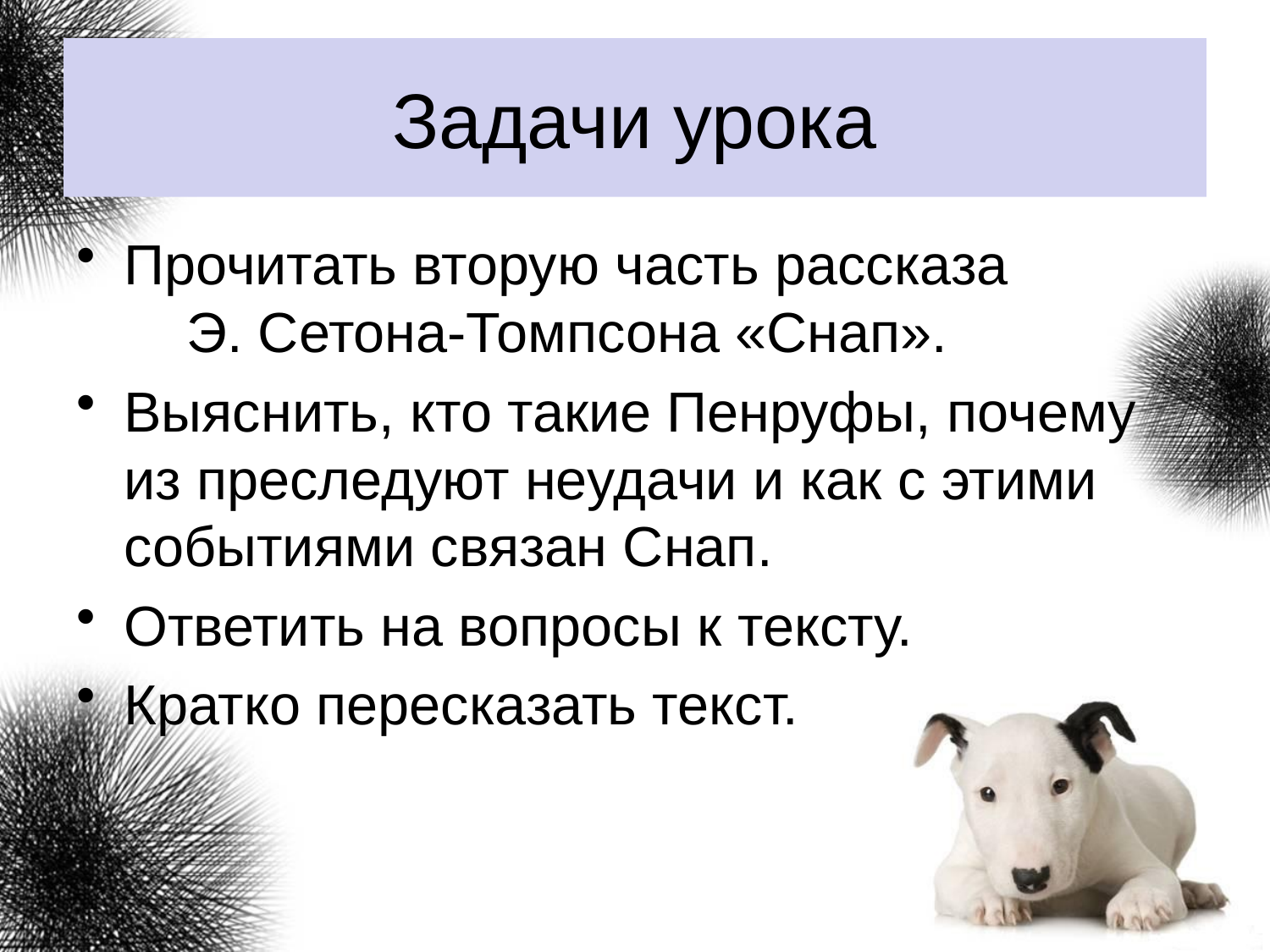

# Задачи урока
Прочитать вторую часть рассказа                Э. Сетона-Томпсона «Снап».
Выяснить, кто такие Пенруфы, почему из преследуют неудачи и как с этими событиями связан Снап.
Ответить на вопросы к тексту.
Кратко пересказать текст.